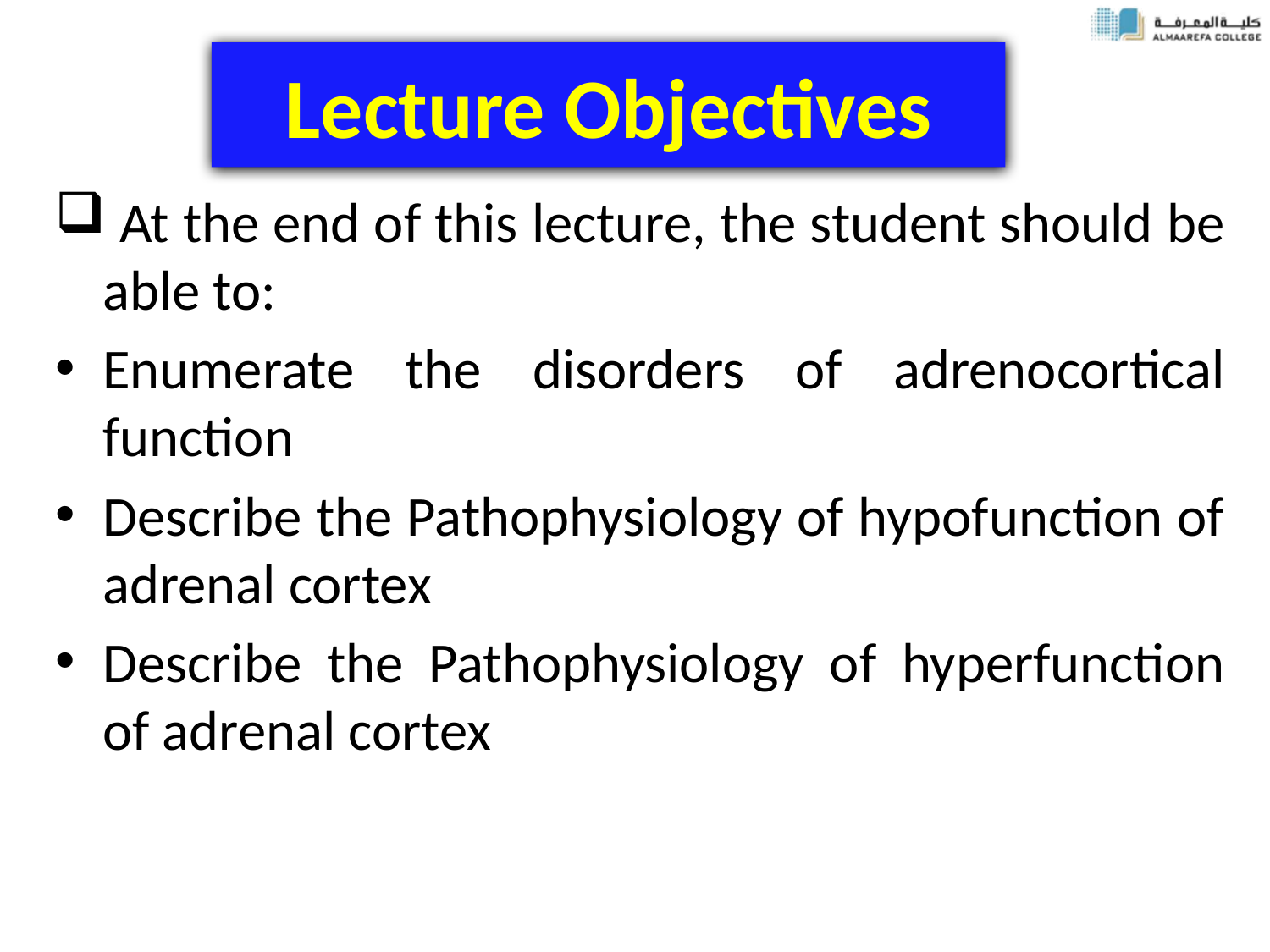

# Lecture Objectives
 At the end of this lecture, the student should be able to:
Enumerate the disorders of adrenocortical function
Describe the Pathophysiology of hypofunction of adrenal cortex
Describe the Pathophysiology of hyperfunction of adrenal cortex